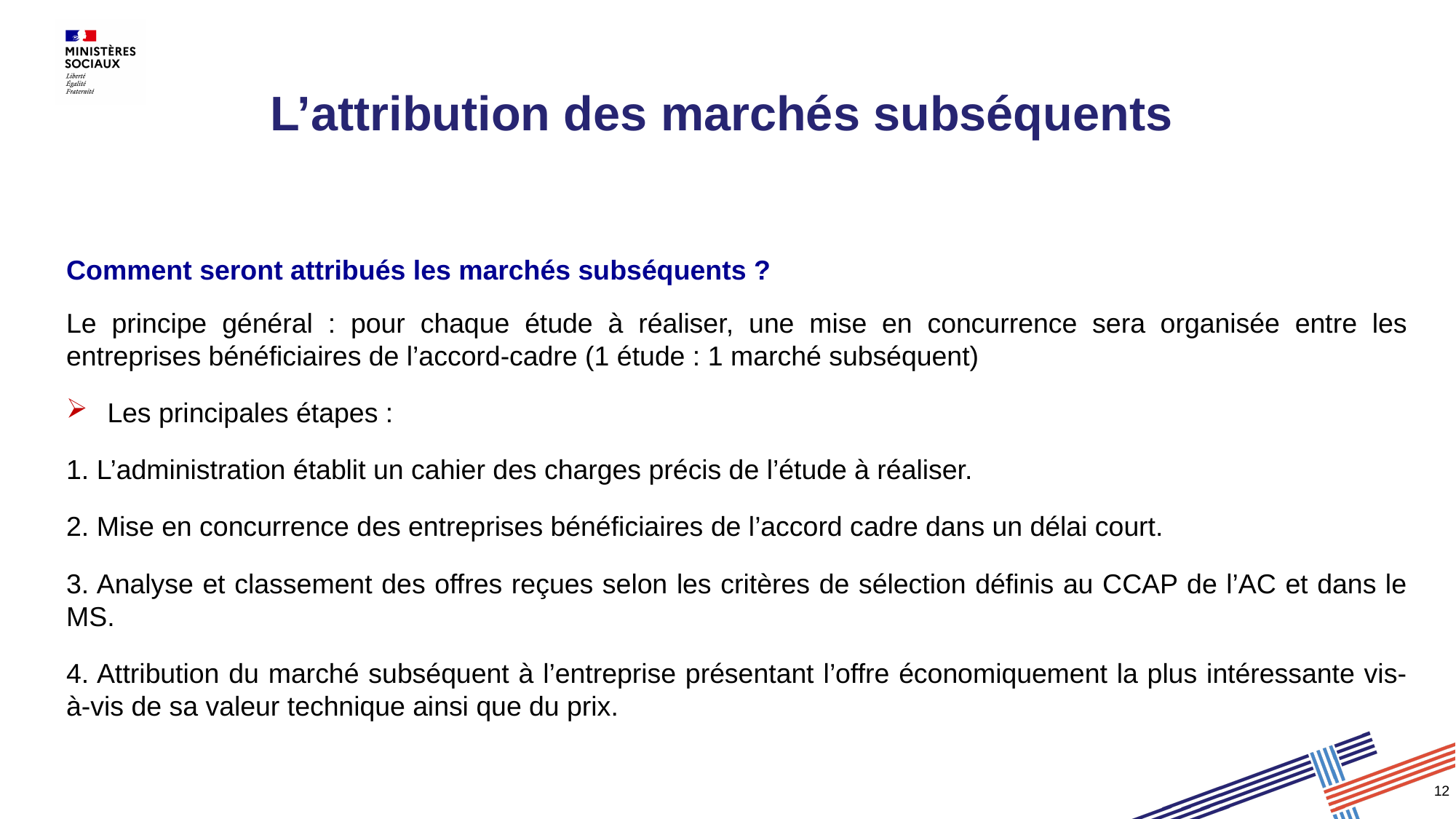

# L’attribution des marchés subséquents
Comment seront attribués les marchés subséquents ?
Le principe général : pour chaque étude à réaliser, une mise en concurrence sera organisée entre les entreprises bénéficiaires de l’accord-cadre (1 étude : 1 marché subséquent)
Les principales étapes :
1. L’administration établit un cahier des charges précis de l’étude à réaliser.
2. Mise en concurrence des entreprises bénéficiaires de l’accord cadre dans un délai court.
3. Analyse et classement des offres reçues selon les critères de sélection définis au CCAP de l’AC et dans le MS.
4. Attribution du marché subséquent à l’entreprise présentant l’offre économiquement la plus intéressante vis-à-vis de sa valeur technique ainsi que du prix.

12